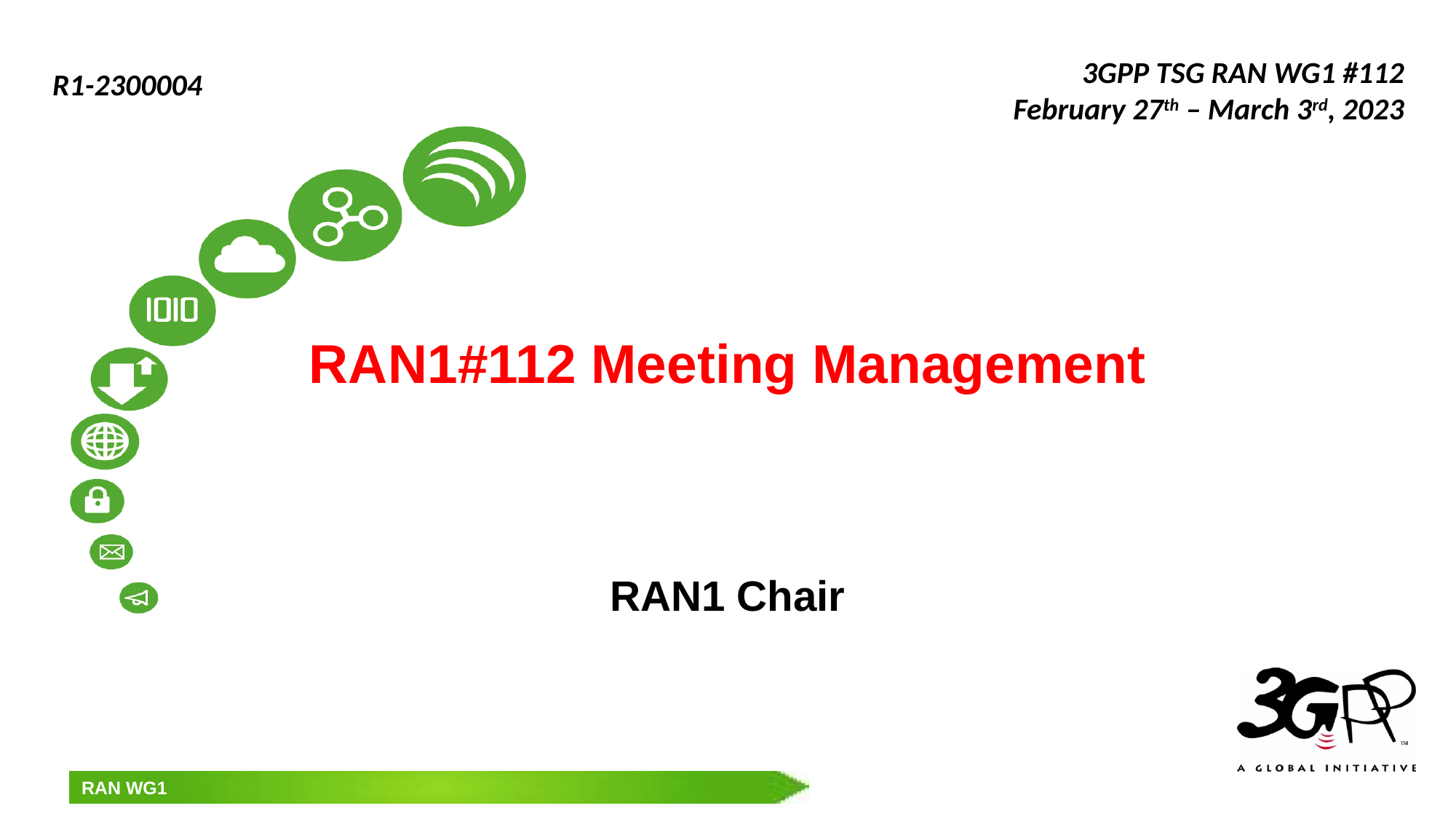

3GPP TSG RAN WG1 #112
February 27th – March 3rd, 2023
R1-2300004
# RAN1#112 Meeting Management
RAN1 Chair